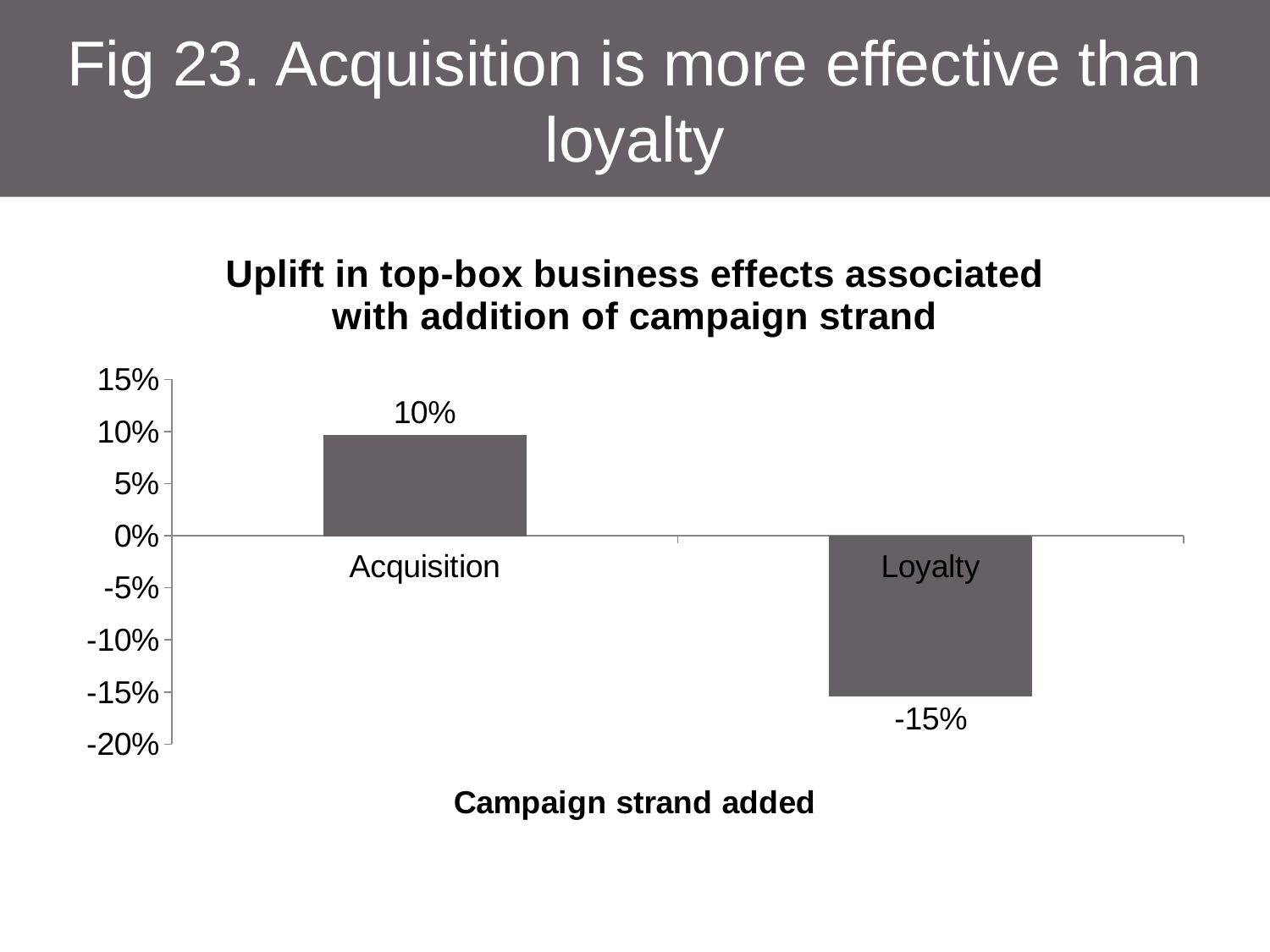

# Fig 23. Acquisition is more effective than loyalty

### Chart: Uplift in top-box business effects associated with addition of campaign strand

| Category | Uplift in top-box business effects |
|---|---|
| Acquisition | 0.0965693487183458 |
| Loyalty | -0.153808721691933 |